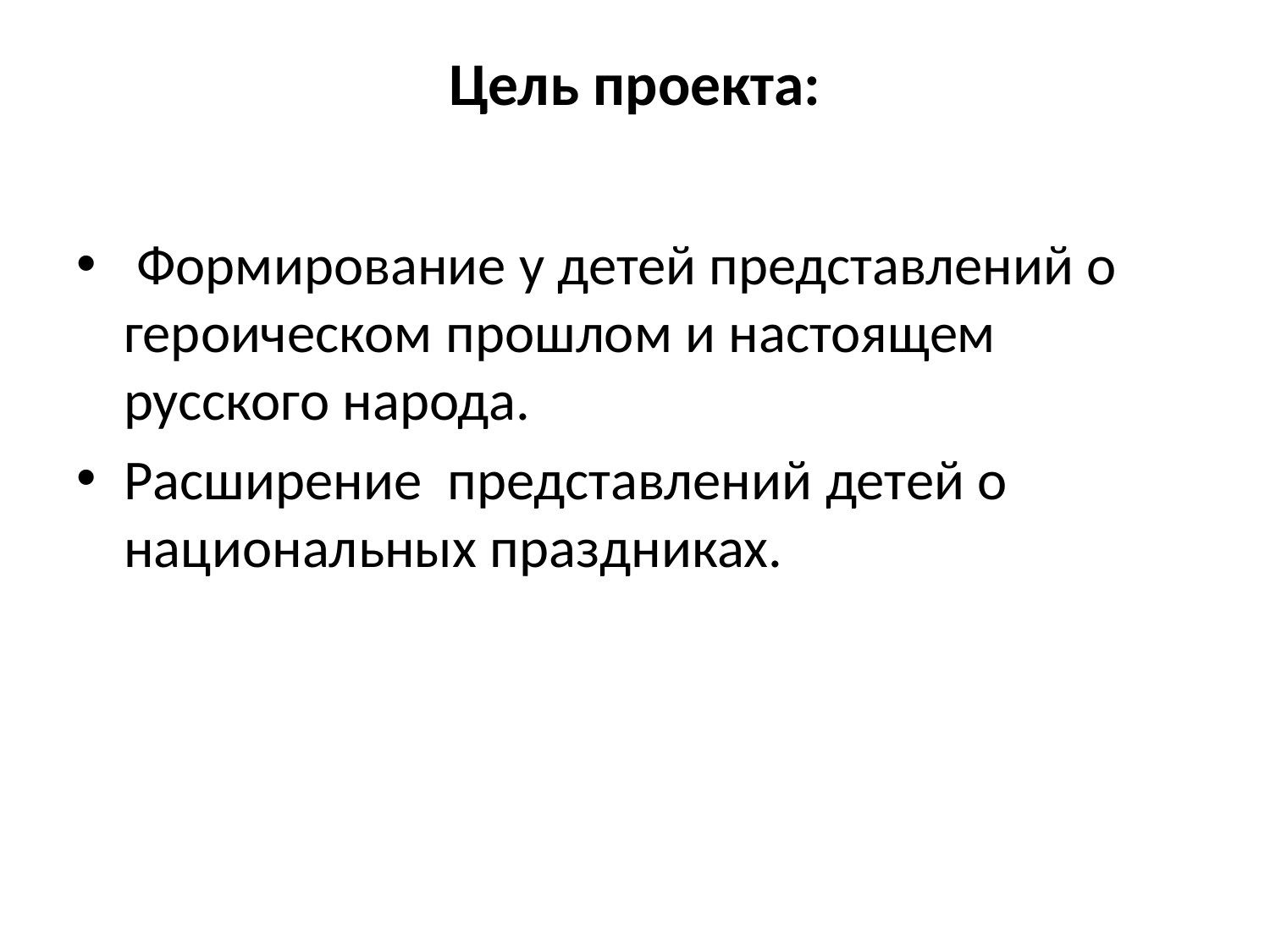

# Цель проекта:
 Формирование у детей представлений о героическом прошлом и настоящем русского народа.
Расширение  представлений детей о национальных праздниках.